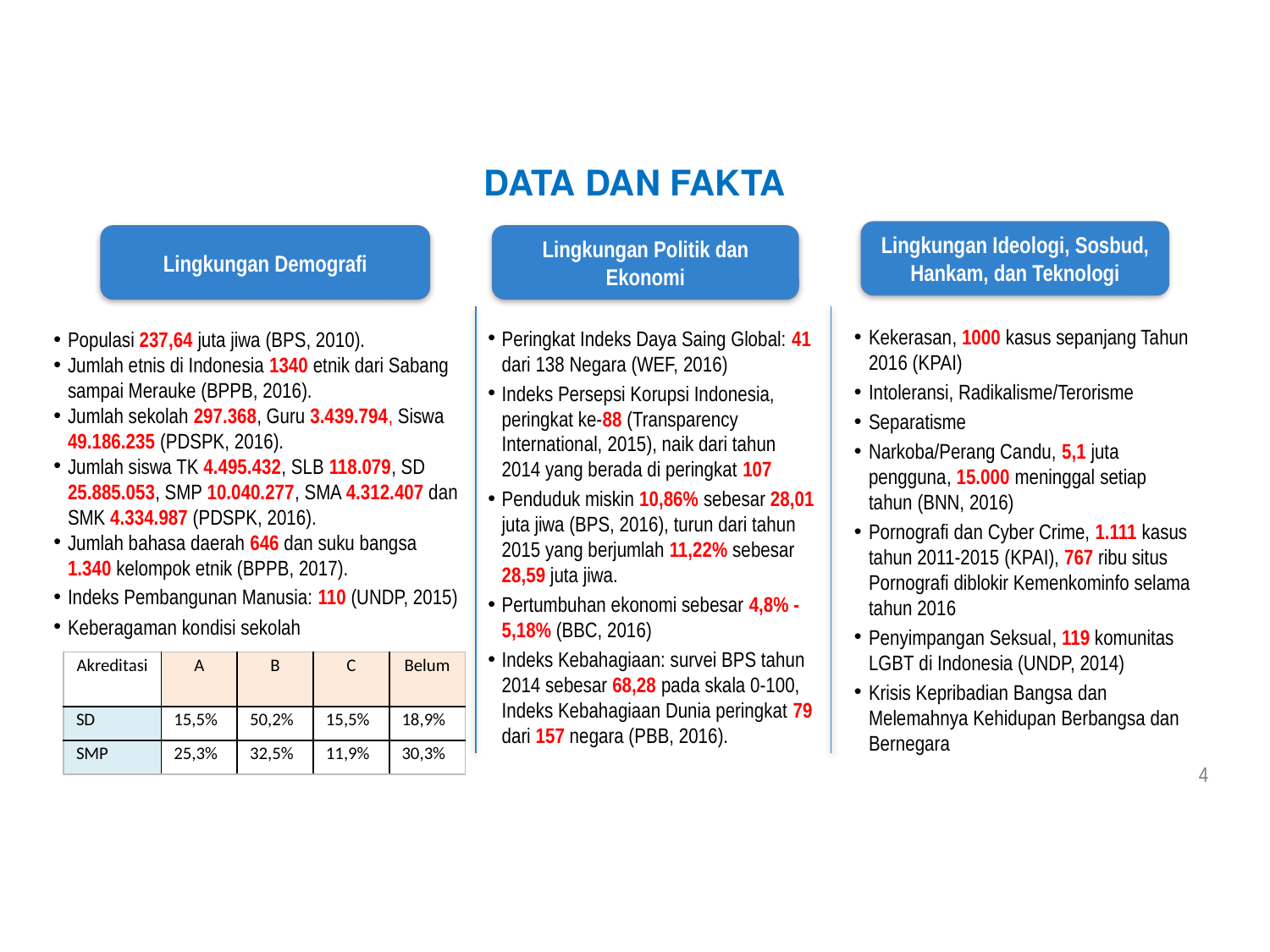

DATA DAN FAKTA
Lingkungan Ideologi, Sosbud, Hankam, dan Teknologi
Lingkungan Politik dan Ekonomi
Lingkungan Demografi
Kekerasan, 1000 kasus sepanjang Tahun 2016 (KPAI)
Intoleransi, Radikalisme/Terorisme
Separatisme
Narkoba/Perang Candu, 5,1 juta pengguna, 15.000 meninggal setiap tahun (BNN, 2016)
Pornografi dan Cyber Crime, 1.111 kasus tahun 2011-2015 (KPAI), 767 ribu situs Pornografi diblokir Kemenkominfo selama tahun 2016
Penyimpangan Seksual, 119 komunitas LGBT di Indonesia (UNDP, 2014)
Krisis Kepribadian Bangsa dan Melemahnya Kehidupan Berbangsa dan Bernegara
Peringkat Indeks Daya Saing Global: 41 dari 138 Negara (WEF, 2016)
Indeks Persepsi Korupsi Indonesia, peringkat ke-88 (Transparency International, 2015), naik dari tahun 2014 yang berada di peringkat 107
Penduduk miskin 10,86% sebesar 28,01 juta jiwa (BPS, 2016), turun dari tahun 2015 yang berjumlah 11,22% sebesar 28,59 juta jiwa.
Pertumbuhan ekonomi sebesar 4,8% - 5,18% (BBC, 2016)
Indeks Kebahagiaan: survei BPS tahun 2014 sebesar 68,28 pada skala 0-100, Indeks Kebahagiaan Dunia peringkat 79 dari 157 negara (PBB, 2016).

Populasi 237,64 juta jiwa (BPS, 2010).
Jumlah etnis di Indonesia 1340 etnik dari Sabang sampai Merauke (BPPB, 2016).
Jumlah sekolah 297.368, Guru 3.439.794, Siswa 49.186.235 (PDSPK, 2016).
Jumlah siswa TK 4.495.432, SLB 118.079, SD 25.885.053, SMP 10.040.277, SMA 4.312.407 dan SMK 4.334.987 (PDSPK, 2016).
Jumlah bahasa daerah 646 dan suku bangsa 1.340 kelompok etnik (BPPB, 2017).
Indeks Pembangunan Manusia: 110 (UNDP, 2015)
Keberagaman kondisi sekolah

| Akreditasi | A | B | C | Belum |
| --- | --- | --- | --- | --- |
| SD | 15,5% | 50,2% | 15,5% | 18,9% |
| SMP | 25,3% | 32,5% | 11,9% | 30,3% |
4